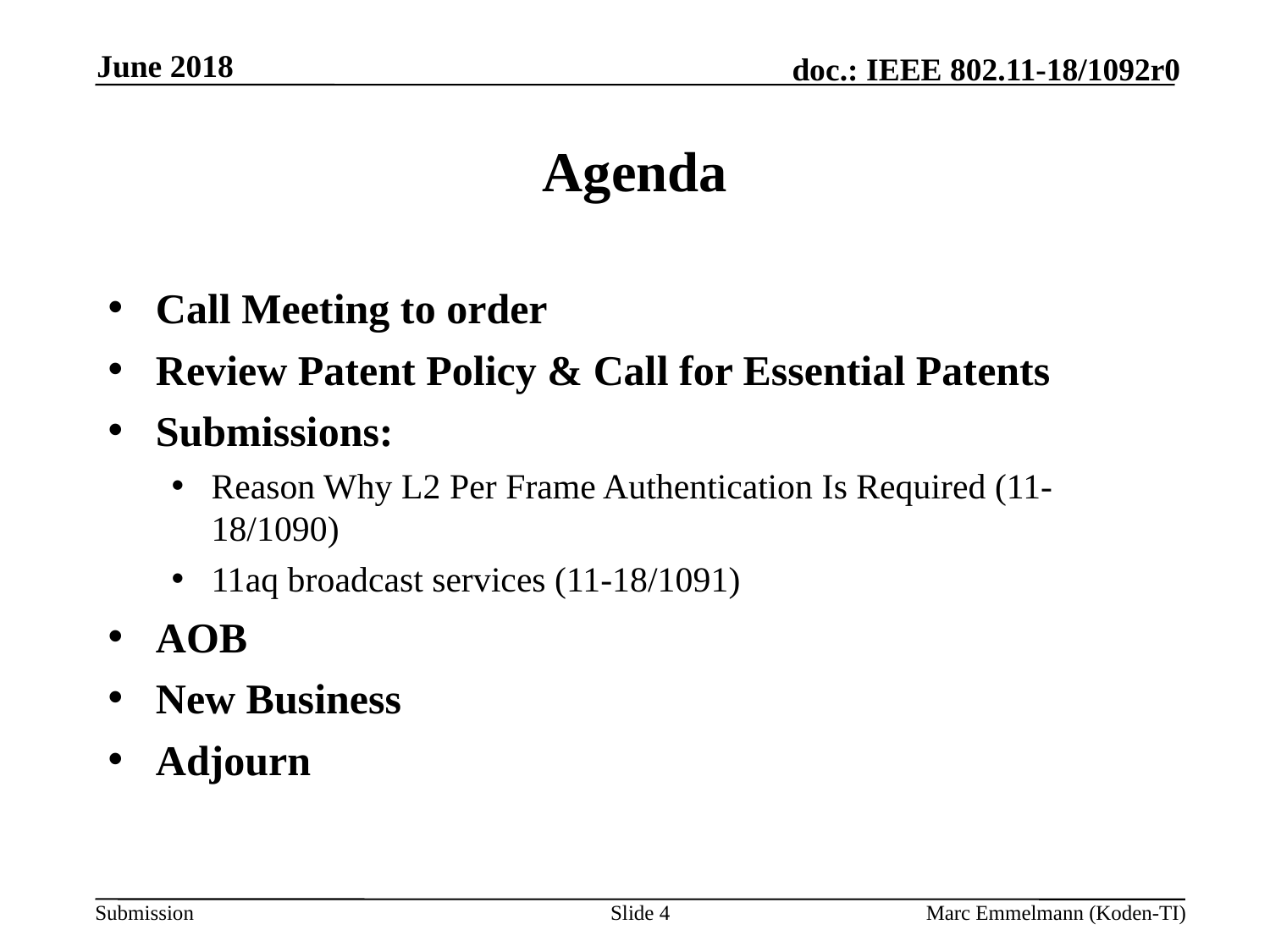

June 2018
# Agenda
Call Meeting to order
Review Patent Policy & Call for Essential Patents
Submissions:
Reason Why L2 Per Frame Authentication Is Required (11-18/1090)
11aq broadcast services (11-18/1091)
AOB
New Business
Adjourn

Slide 4
Marc Emmelmann (Koden-TI)